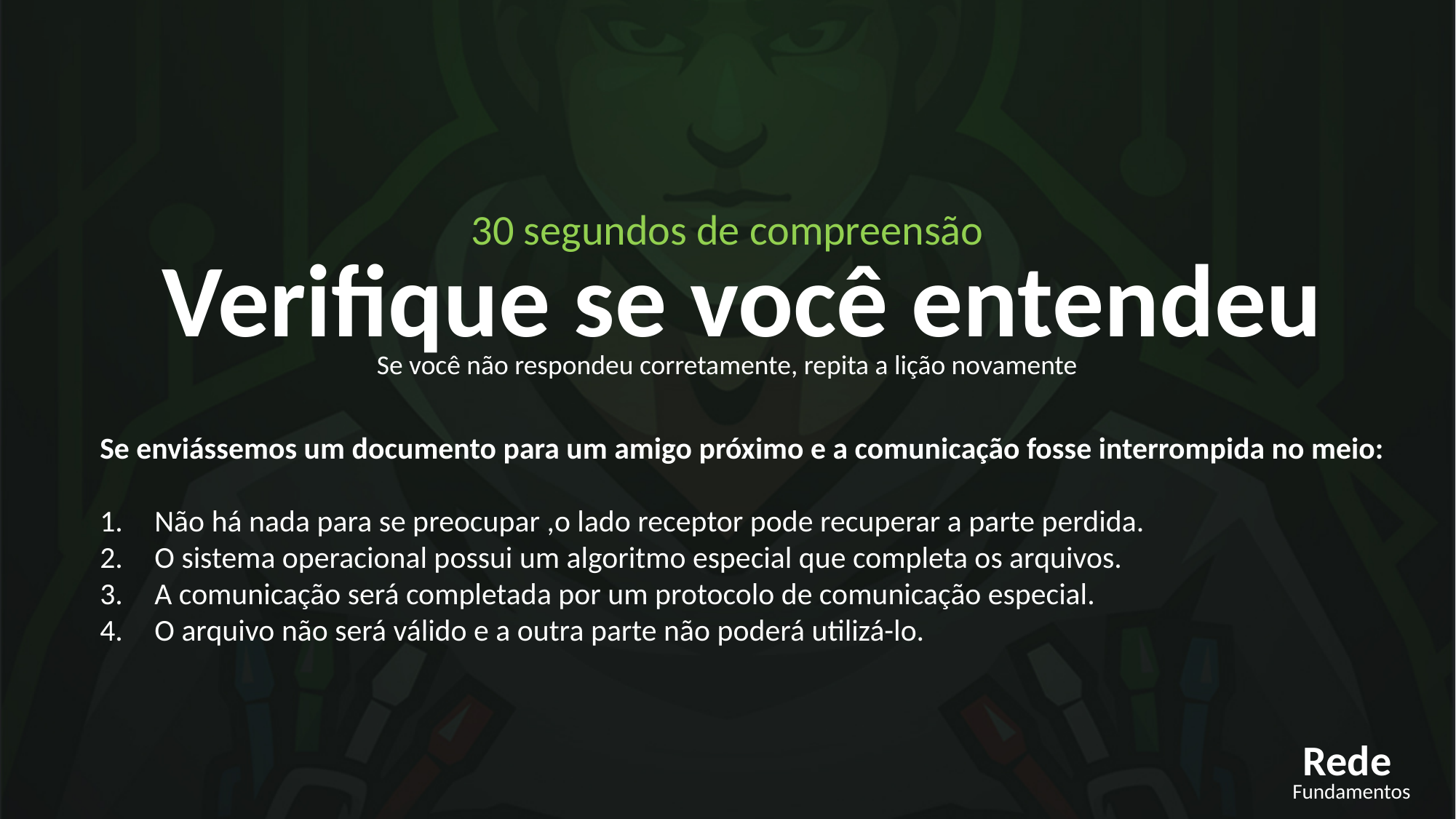

30 segundos de compreensão
Verifique se você entendeu
Se você não respondeu corretamente, repita a lição novamente
Se enviássemos um documento para um amigo próximo e a comunicação fosse interrompida no meio:

Não há nada para se preocupar ,o lado receptor pode recuperar a parte perdida.
O sistema operacional possui um algoritmo especial que completa os arquivos.
A comunicação será completada por um protocolo de comunicação especial.
O arquivo não será válido e a outra parte não poderá utilizá-lo.
Rede
Fundamentos